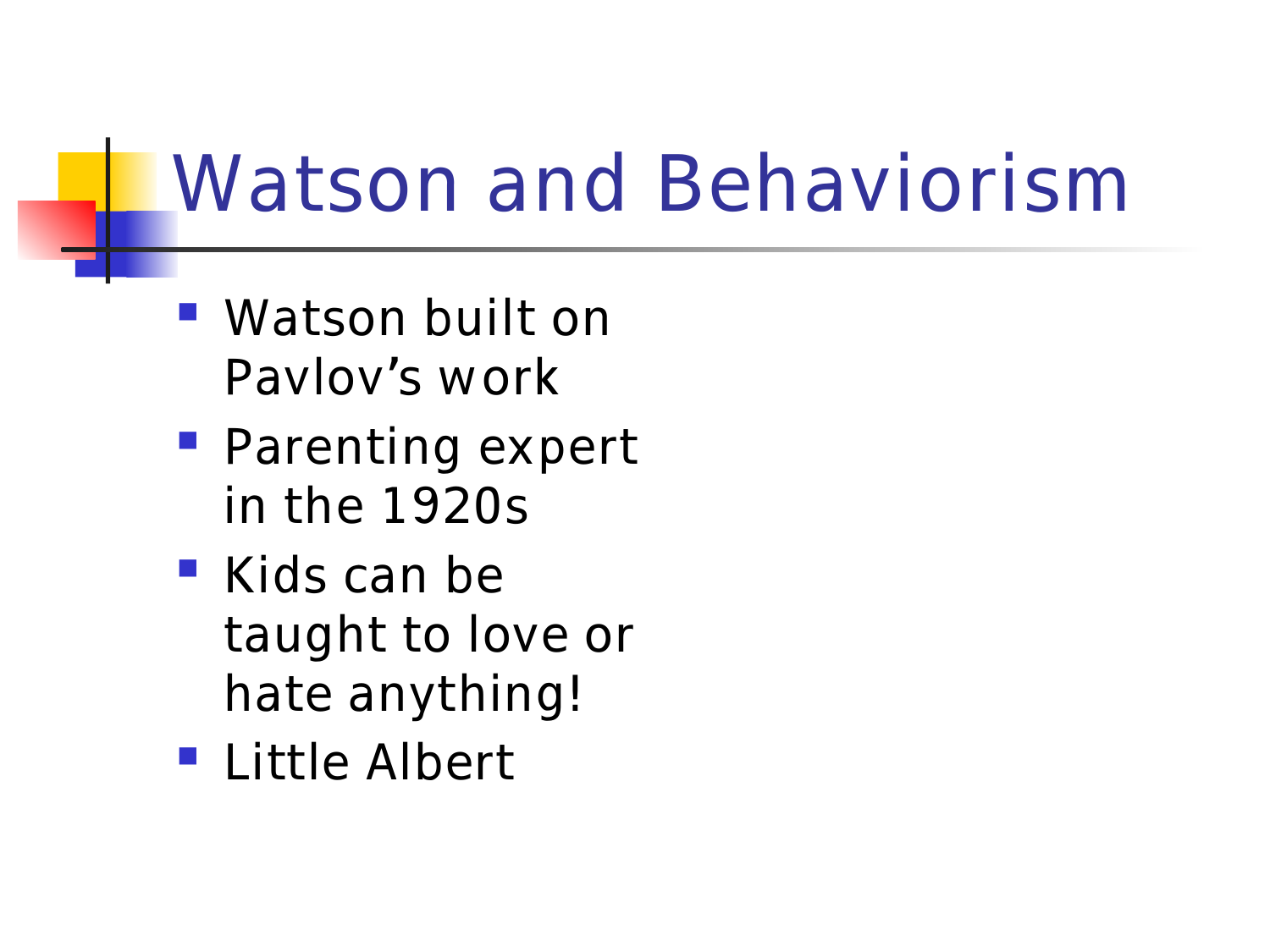

# Watson and Behaviorism
Watson built on Pavlov’s work
Parenting expert in the 1920s
Kids can be taught to love or hate anything!
Little Albert